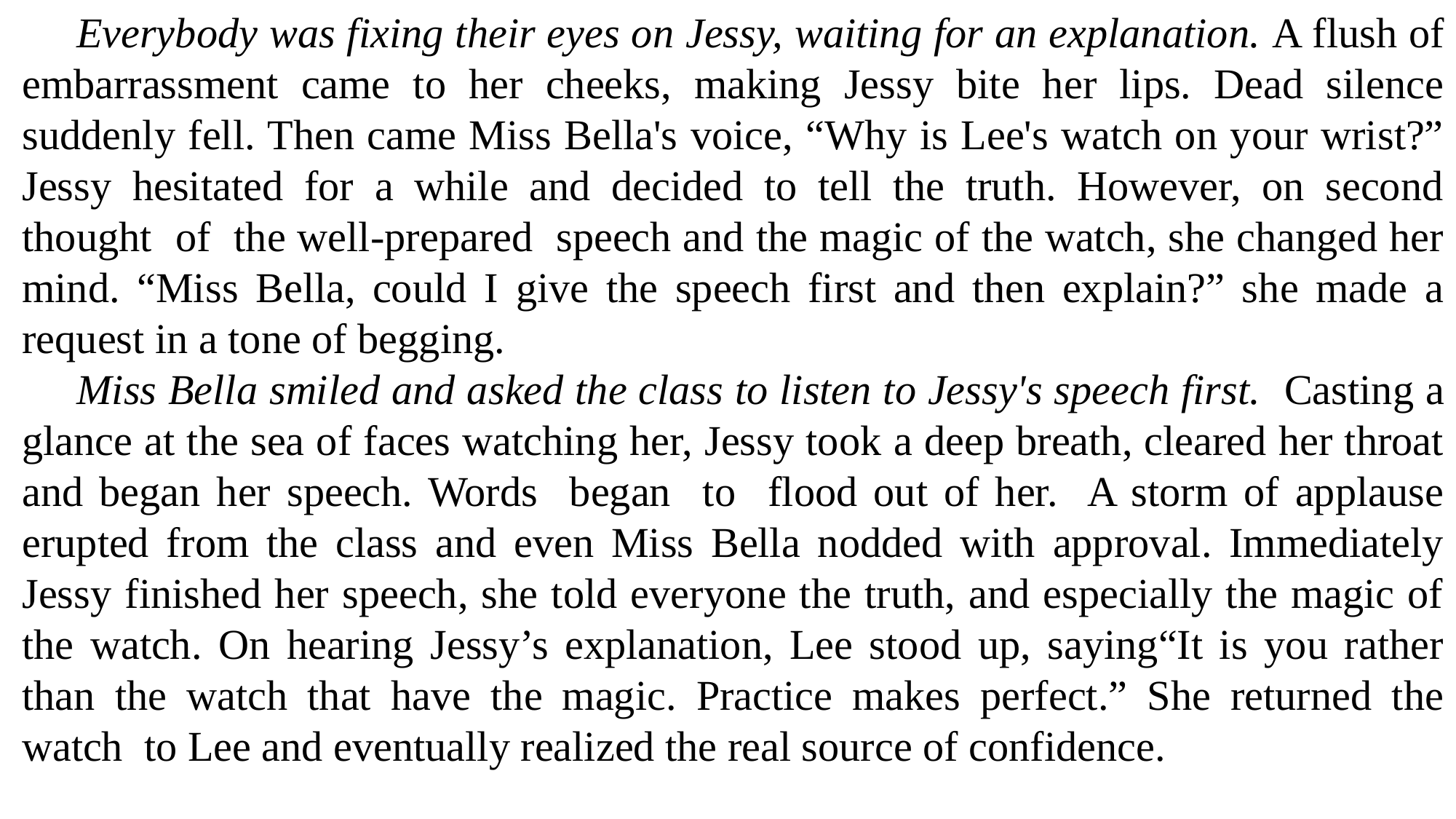

Everybody was fixing their eyes on Jessy, waiting for an explanation. A flush of embarrassment came to her cheeks, making Jessy bite her lips. Dead silence suddenly fell. Then came Miss Bella's voice, “Why is Lee's watch on your wrist?” Jessy hesitated for a while and decided to tell the truth. However, on second thought  of  the well-prepared  speech and the magic of the watch, she changed her mind. “Miss Bella, could I give the speech first and then explain?” she made a request in a tone of begging.
Miss Bella smiled and asked the class to listen to Jessy's speech first.  Casting a glance at the sea of faces watching her, Jessy took a deep breath, cleared her throat and began her speech. Words  began  to  flood out of her.  A storm of applause erupted from the class and even Miss Bella nodded with approval. Immediately Jessy finished her speech, she told everyone the truth, and especially the magic of the watch. On hearing Jessy’s explanation, Lee stood up, saying“It is you rather than the watch that have the magic. Practice makes perfect.” She returned the watch  to Lee and eventually realized the real source of confidence.